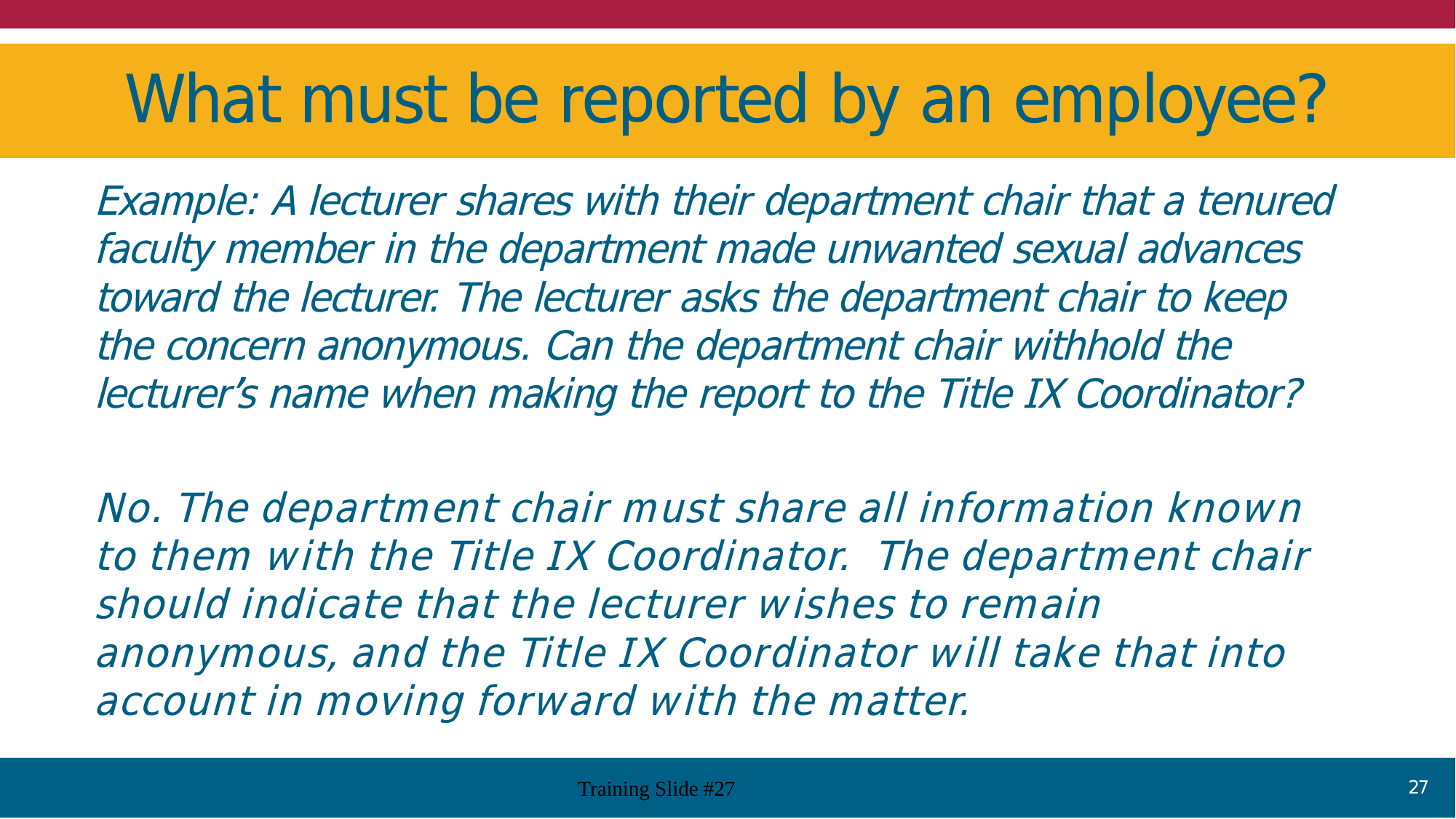

# What must be reported by an employee?
Example: A lecturer shares with their department chair that a tenured faculty member in the department made unwanted sexual advances toward the lecturer. The lecturer asks the department chair to keep the concern anonymous. Can the department chair withhold the lecturer’s name when making the report to the Title IX Coordinator?

No. The department chair must share all information known to them with the Title IX Coordinator.  The department chair should indicate that the lecturer wishes to remain anonymous, and the Title IX Coordinator will take that into account in moving forward with the matter.

27
Training Slide #27